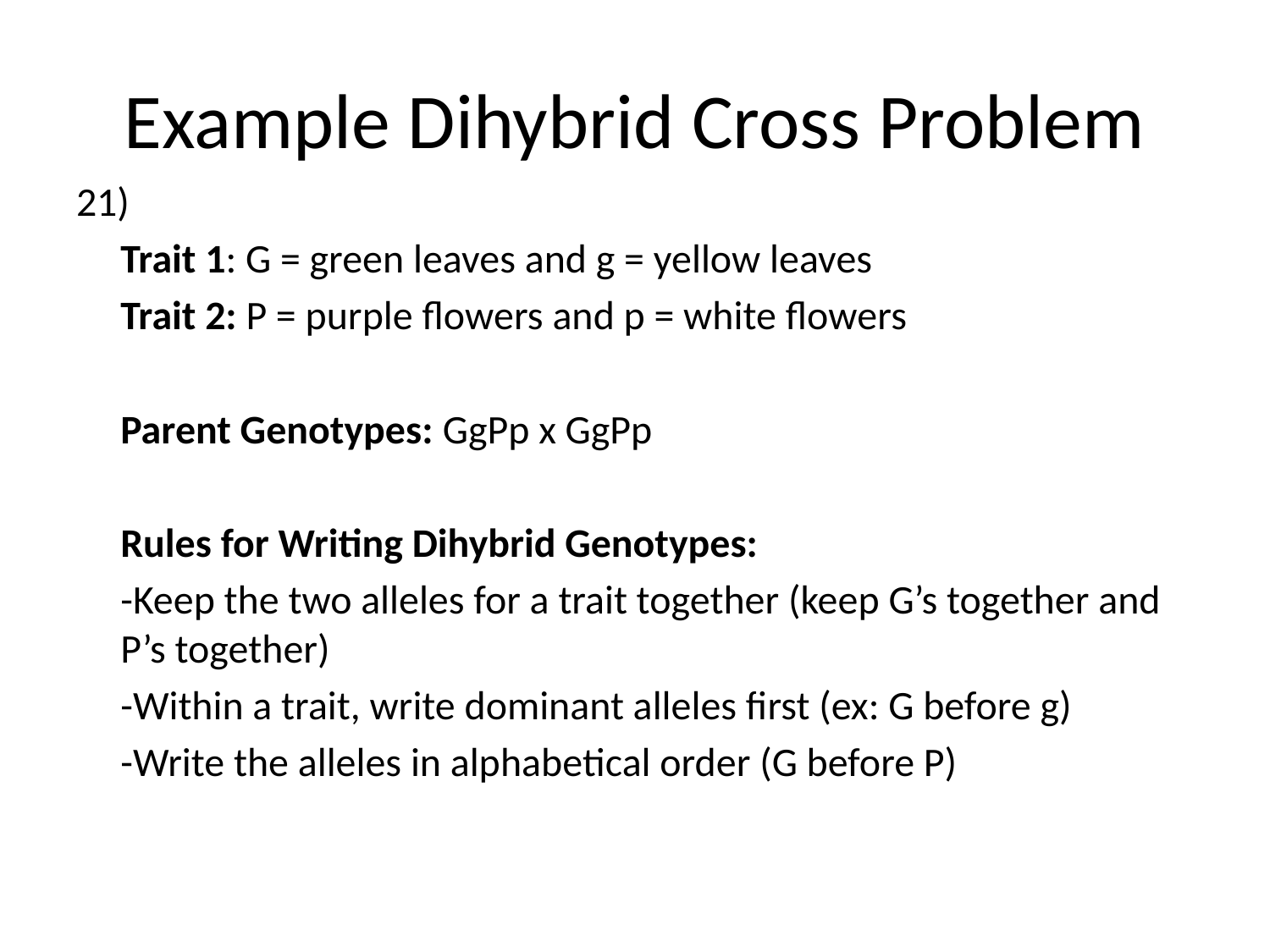

# Example Dihybrid Cross Problem
21)
	Trait 1: G = green leaves and g = yellow leaves
	Trait 2: P = purple flowers and p = white flowers

	Parent Genotypes: GgPp x GgPp

	Rules for Writing Dihybrid Genotypes:
	-Keep the two alleles for a trait together (keep G’s together and P’s together)
	-Within a trait, write dominant alleles first (ex: G before g)
	-Write the alleles in alphabetical order (G before P)